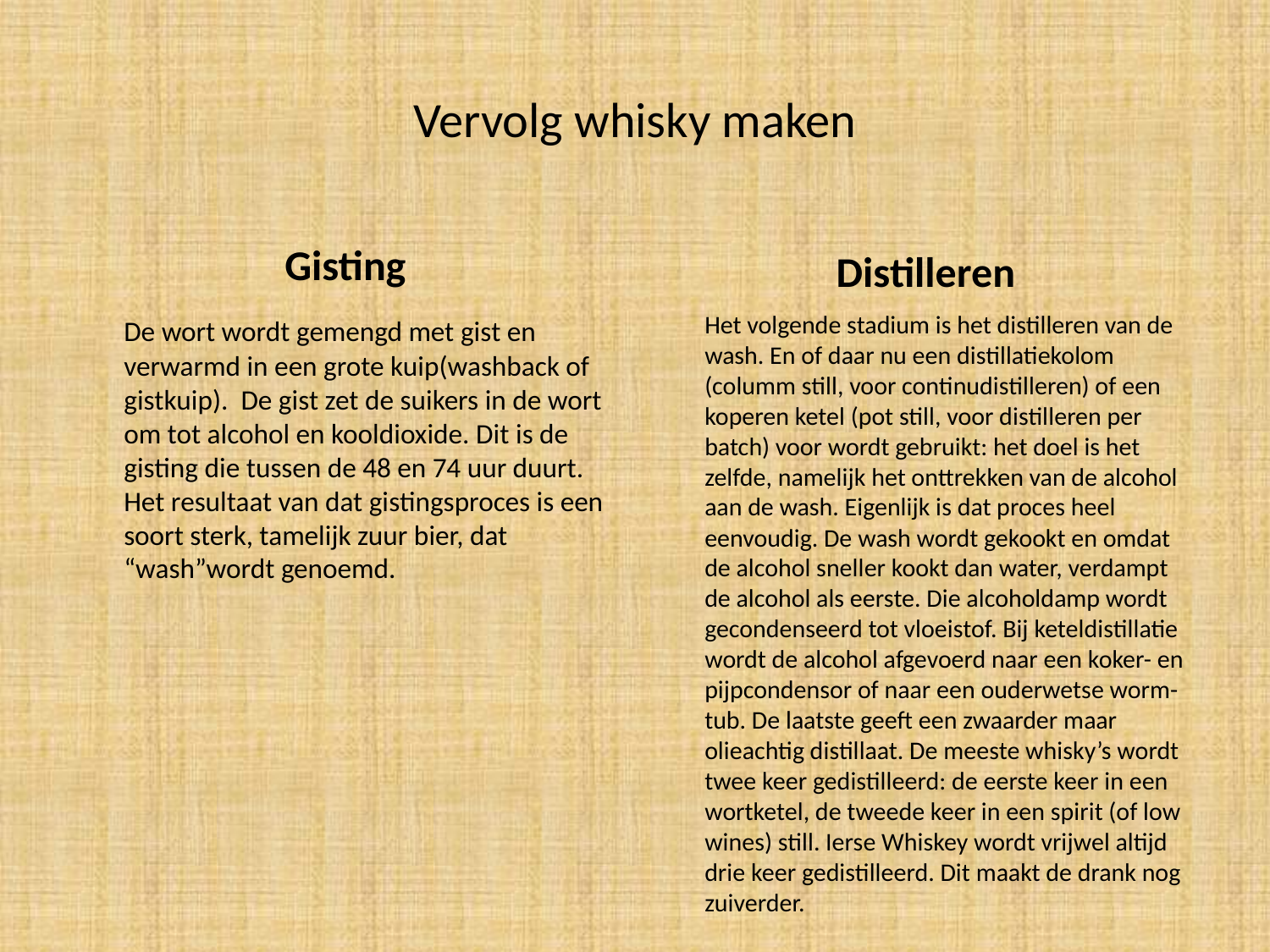

# Vervolg whisky maken
Distilleren
Gisting

	Het volgende stadium is het distilleren van de wash. En of daar nu een distillatiekolom (columm still, voor continudistilleren) of een koperen ketel (pot still, voor distilleren per batch) voor wordt gebruikt: het doel is het zelfde, namelijk het onttrekken van de alcohol aan de wash. Eigenlijk is dat proces heel eenvoudig. De wash wordt gekookt en omdat de alcohol sneller kookt dan water, verdampt de alcohol als eerste. Die alcoholdamp wordt gecondenseerd tot vloeistof. Bij keteldistillatie wordt de alcohol afgevoerd naar een koker- en pijpcondensor of naar een ouderwetse worm-tub. De laatste geeft een zwaarder maar olieachtig distillaat. De meeste whisky’s wordt twee keer gedistilleerd: de eerste keer in een wortketel, de tweede keer in een spirit (of low wines) still. Ierse Whiskey wordt vrijwel altijd drie keer gedistilleerd. Dit maakt de drank nog zuiverder.

	De wort wordt gemengd met gist en verwarmd in een grote kuip(washback of gistkuip).  De gist zet de suikers in de wort om tot alcohol en kooldioxide. Dit is de gisting die tussen de 48 en 74 uur duurt. Het resultaat van dat gistingsproces is een soort sterk, tamelijk zuur bier, dat “wash”wordt genoemd.